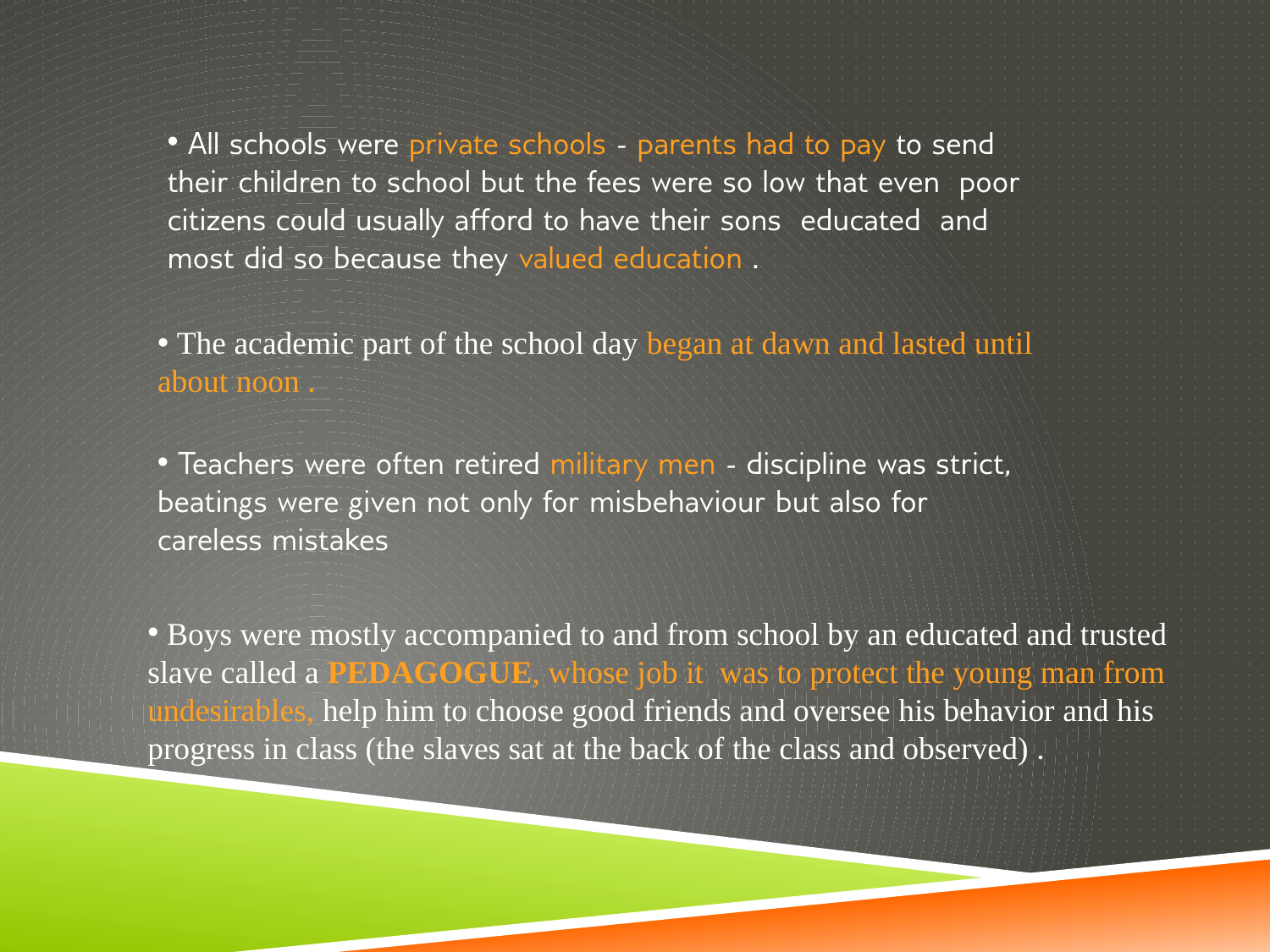

All schools were private schools - parents had to pay to send their children to school but the fees were so low that even  poor citizens could usually afford to have their sons  educated  and most did so because they valued education .
 The academic part of the school day began at dawn and lasted until about noon .
 Teachers were often retired military men - discipline was strict, beatings were given not only for misbehaviour but also for careless mistakes
 Boys were mostly accompanied to and from school by an educated and trusted slave called a PEDAGOGUE, whose job it  was to protect the young man from undesirables, help him to choose good friends and oversee his behavior and his progress in class (the slaves sat at the back of the class and observed) .